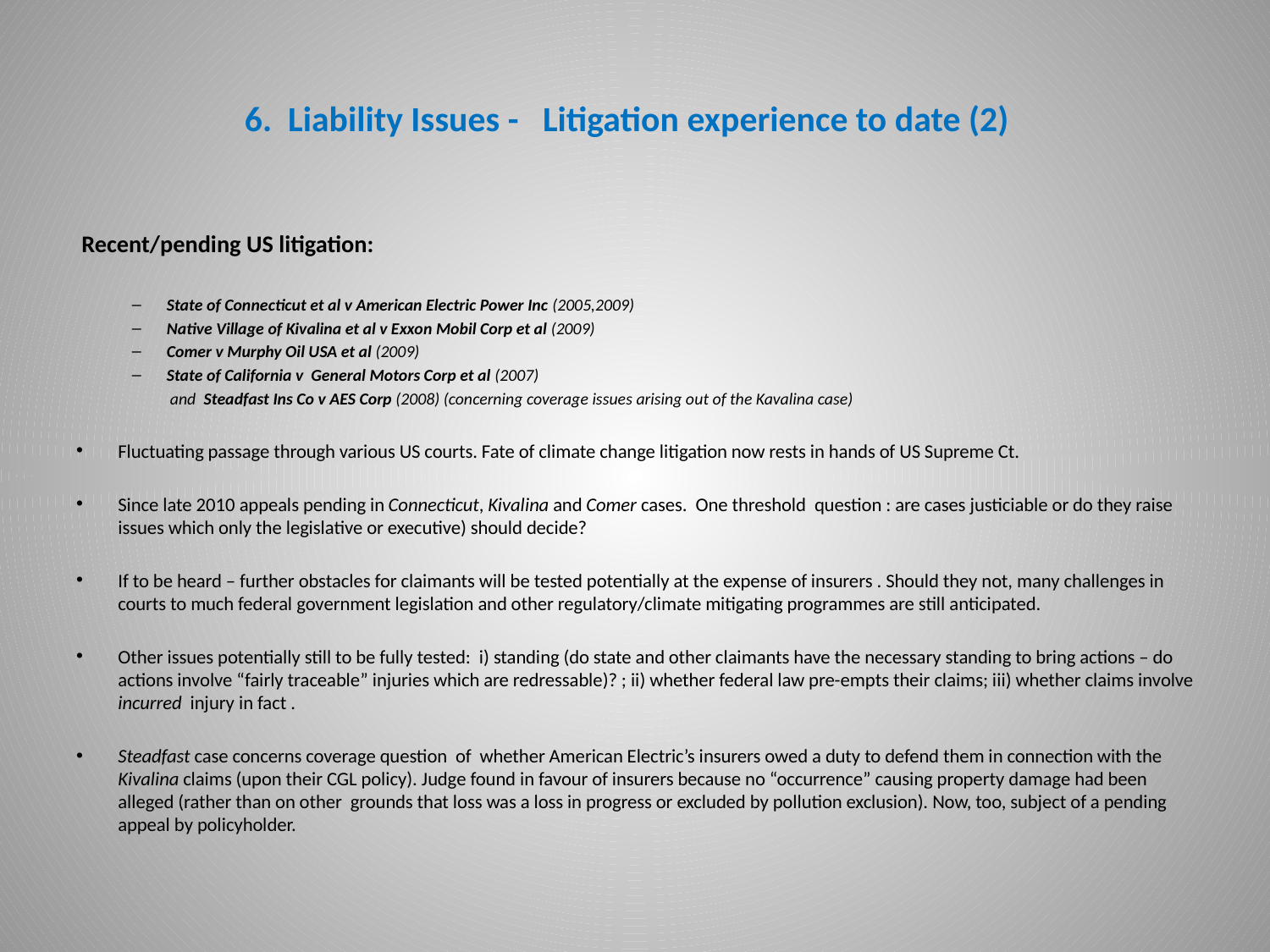

# 6.  Liability Issues -   Litigation experience to date (2)
 Recent/pending US litigation:

State of Connecticut et al v American Electric Power Inc (2005,2009)
Native Village of Kivalina et al v Exxon Mobil Corp et al (2009)
Comer v Murphy Oil USA et al (2009)
State of California v  General Motors Corp et al (2007)
          and  Steadfast Ins Co v AES Corp (2008) (concerning coverage issues arising out of the Kavalina case)

Fluctuating passage through various US courts. Fate of climate change litigation now rests in hands of US Supreme Ct.

Since late 2010 appeals pending in Connecticut, Kivalina and Comer cases.  One threshold  question : are cases justiciable or do they raise issues which only the legislative or executive) should decide?

If to be heard – further obstacles for claimants will be tested potentially at the expense of insurers . Should they not, many challenges in courts to much federal government legislation and other regulatory/climate mitigating programmes are still anticipated.

Other issues potentially still to be fully tested:  i) standing (do state and other claimants have the necessary standing to bring actions – do actions involve “fairly traceable” injuries which are redressable)? ; ii) whether federal law pre-empts their claims; iii) whether claims involve incurred  injury in fact .

Steadfast case concerns coverage question  of  whether American Electric’s insurers owed a duty to defend them in connection with the Kivalina claims (upon their CGL policy). Judge found in favour of insurers because no “occurrence” causing property damage had been alleged (rather than on other  grounds that loss was a loss in progress or excluded by pollution exclusion). Now, too, subject of a pending appeal by policyholder.